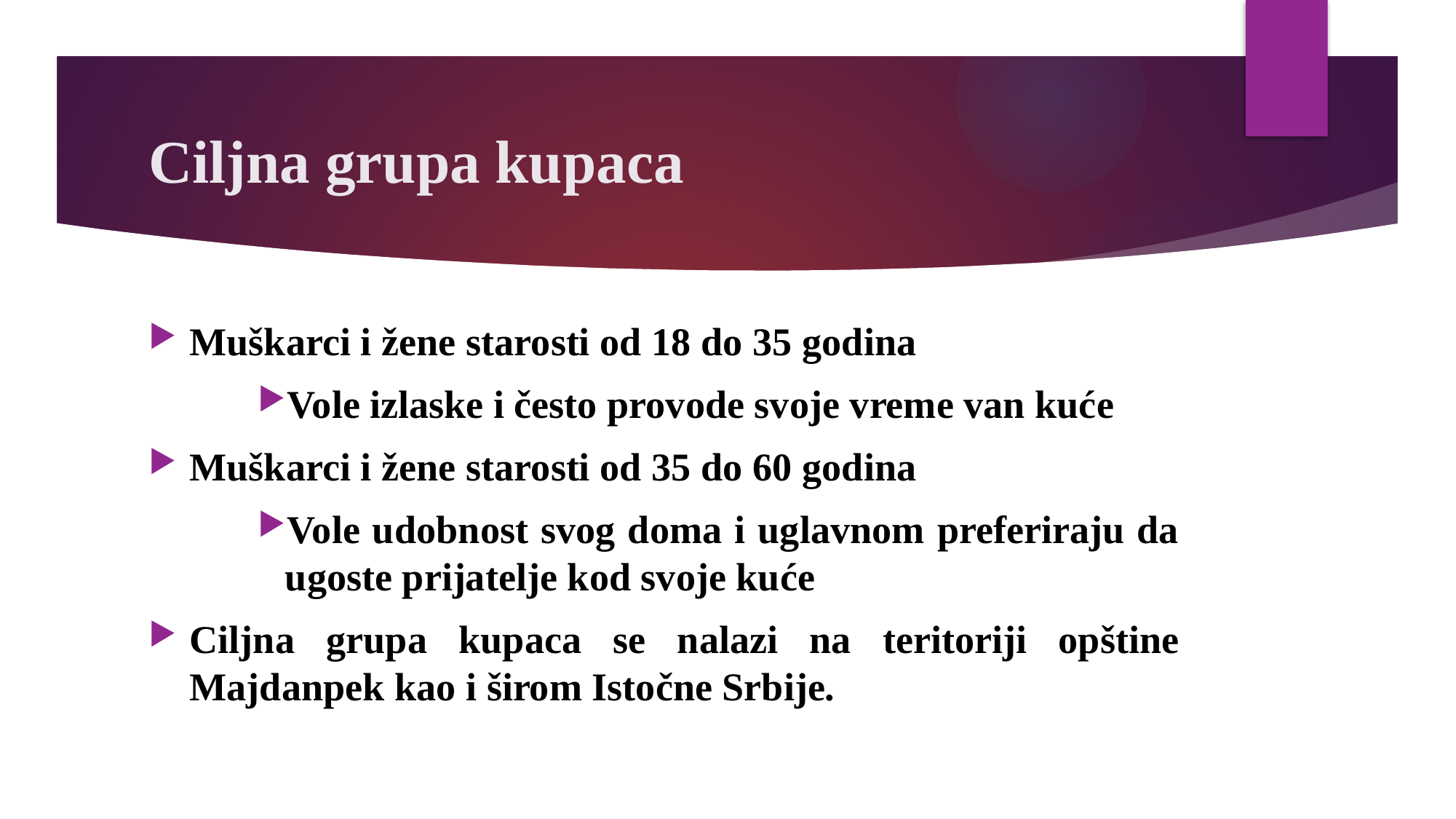

# Ciljna grupa kupaca
Muškarci i žene starosti od 18 do 35 godina
Vole izlaske i često provode svoje vreme van kuće
Muškarci i žene starosti od 35 do 60 godina
Vole udobnost svog doma i uglavnom preferiraju da ugoste prijatelje kod svoje kuće
Ciljna grupa kupaca se nalazi na teritoriji opštine Majdanpek kao i širom Istočne Srbije.